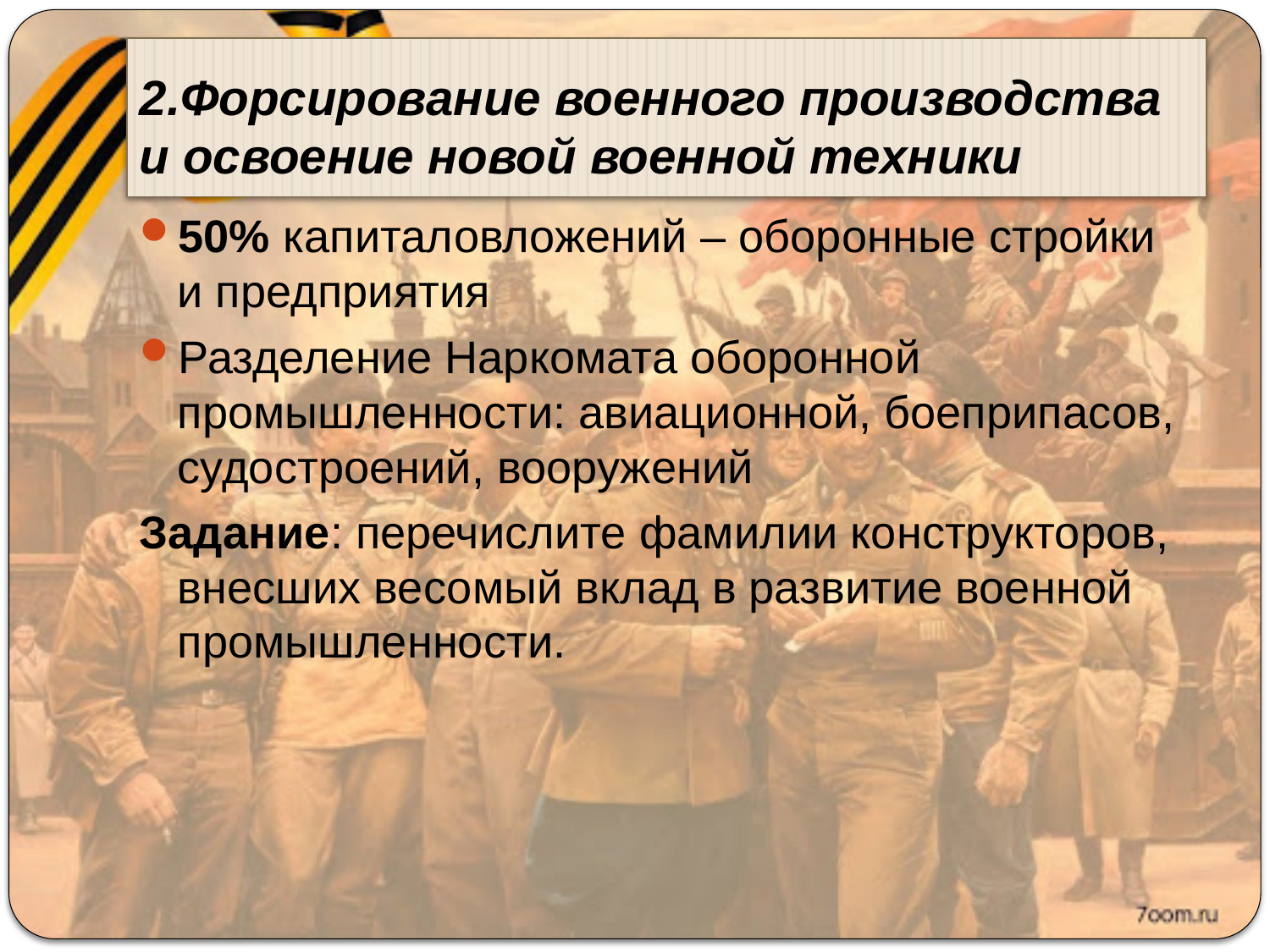

# 2.Форсирование военного производства и освоение новой военной техники
50% капиталовложений – оборонные стройки и предприятия
Разделение Наркомата оборонной промышленности: авиационной, боеприпасов, судостроений, вооружений
Задание: перечислите фамилии конструкторов, внесших весомый вклад в развитие военной промышленности.